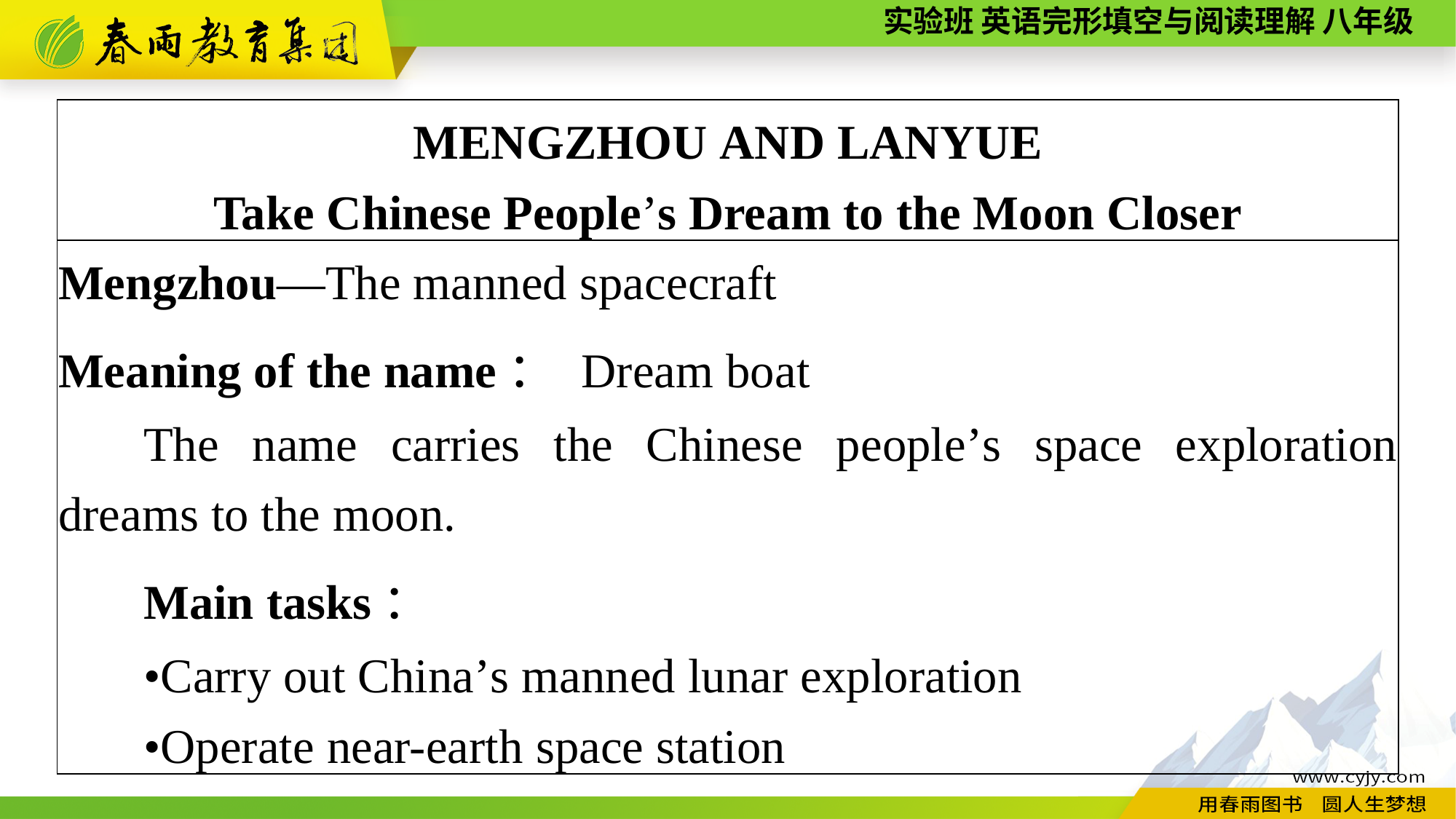

| MENGZHOU AND LANYUE Take Chinese People’s Dream to the Moon Closer |
| --- |
| Mengzhou—The manned spacecraft Meaning of the name： Dream boat The name carries the Chinese people’s space exploration dreams to the moon. Main tasks： •Carry out China’s manned lunar exploration •Operate near-earth space station |